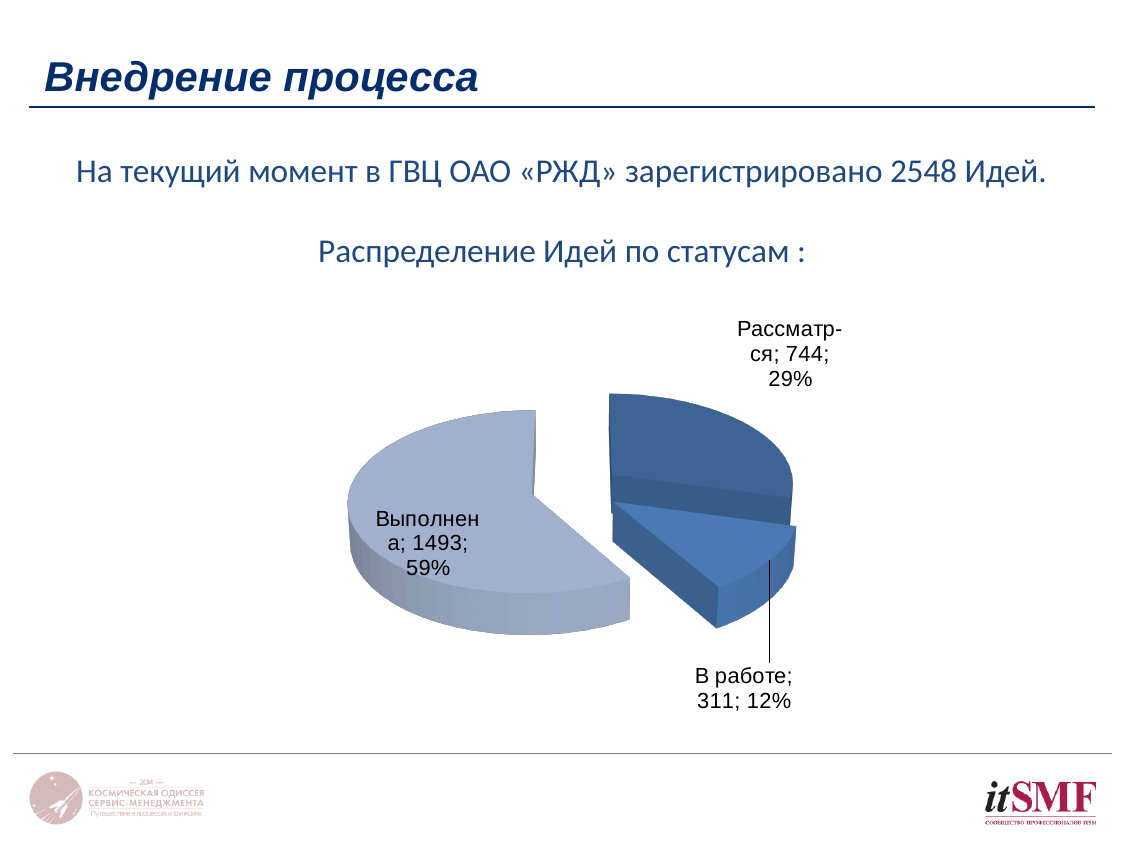

# Внедрение процесса
На текущий момент в ГВЦ ОАО «РЖД» зарегистрировано 2548 Идей.

Распределение Идей по статусам :

[unsupported chart]